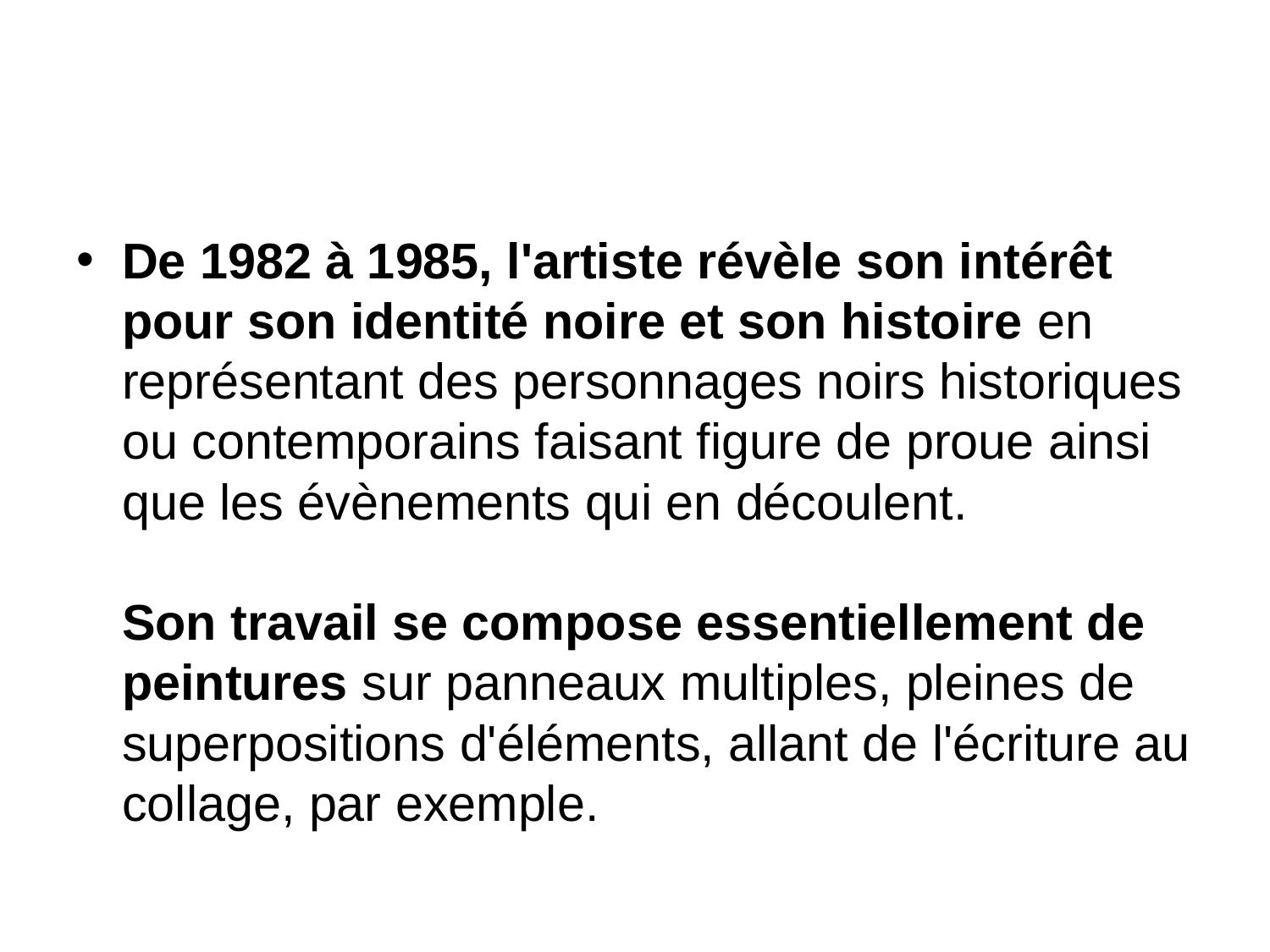

#
De 1982 à 1985, l'artiste révèle son intérêt pour son identité noire et son histoire en représentant des personnages noirs historiques ou contemporains faisant figure de proue ainsi que les évènements qui en découlent. 
Son travail se compose essentiellement de peintures sur panneaux multiples, pleines de superpositions d'éléments, allant de l'écriture au collage, par exemple.